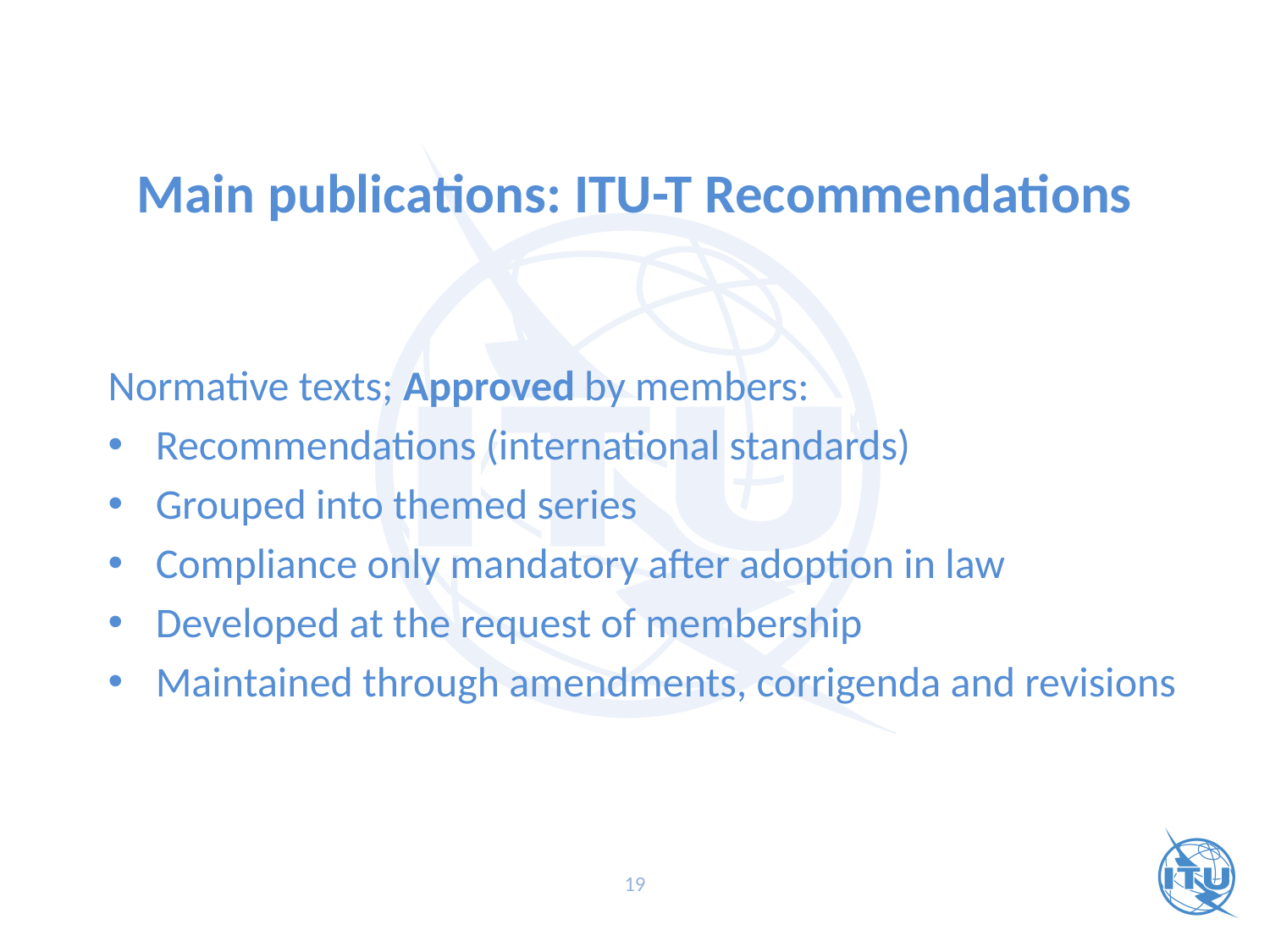

# Main publications: ITU-T Recommendations
Normative texts; Approved by members:
Recommendations (international standards)
Grouped into themed series
Compliance only mandatory after adoption in law
Developed at the request of membership
Maintained through amendments, corrigenda and revisions
19